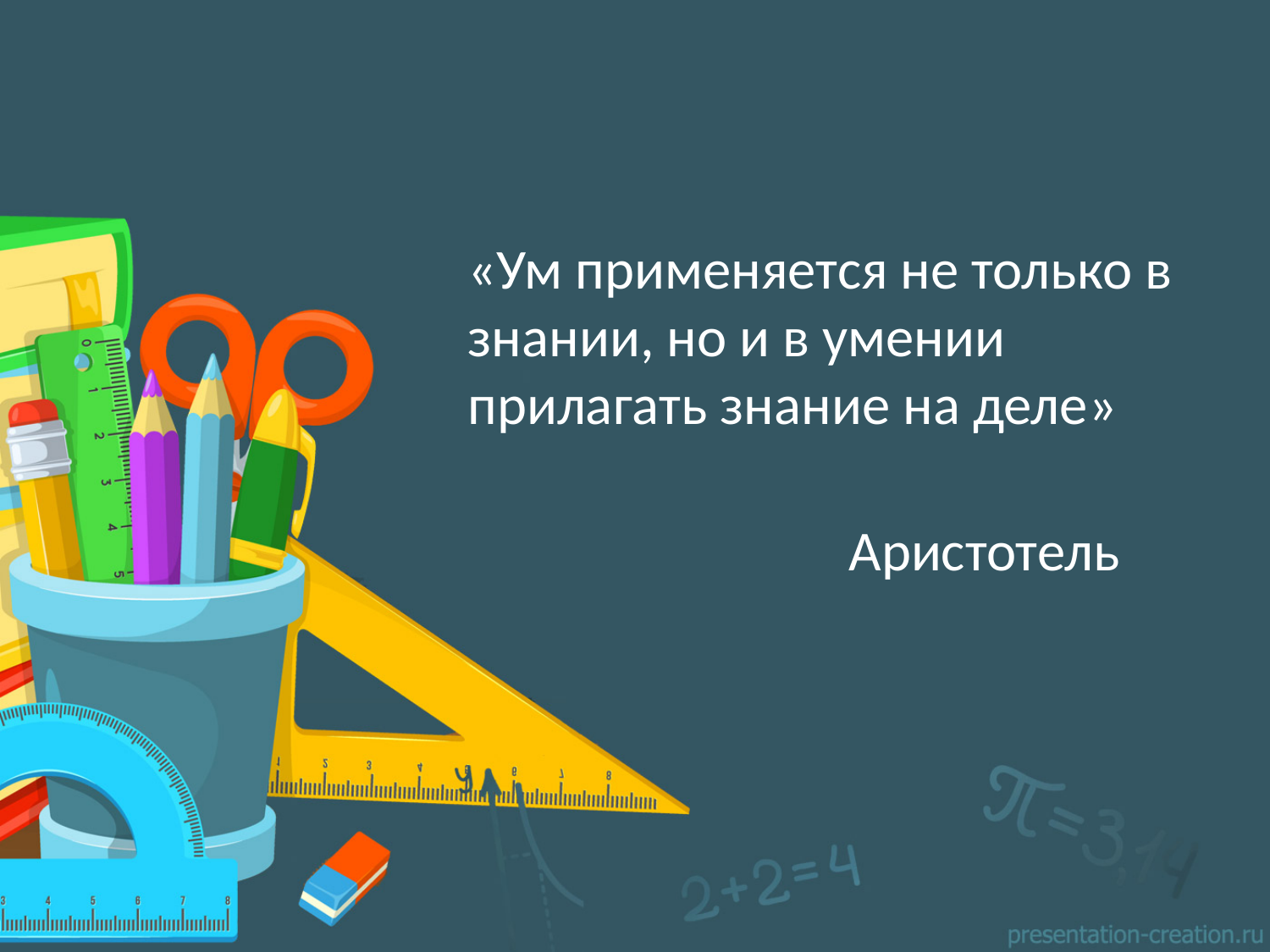

#
«Ум применяется не только в знании, но и в умении прилагать знание на деле»
                              Аристотель